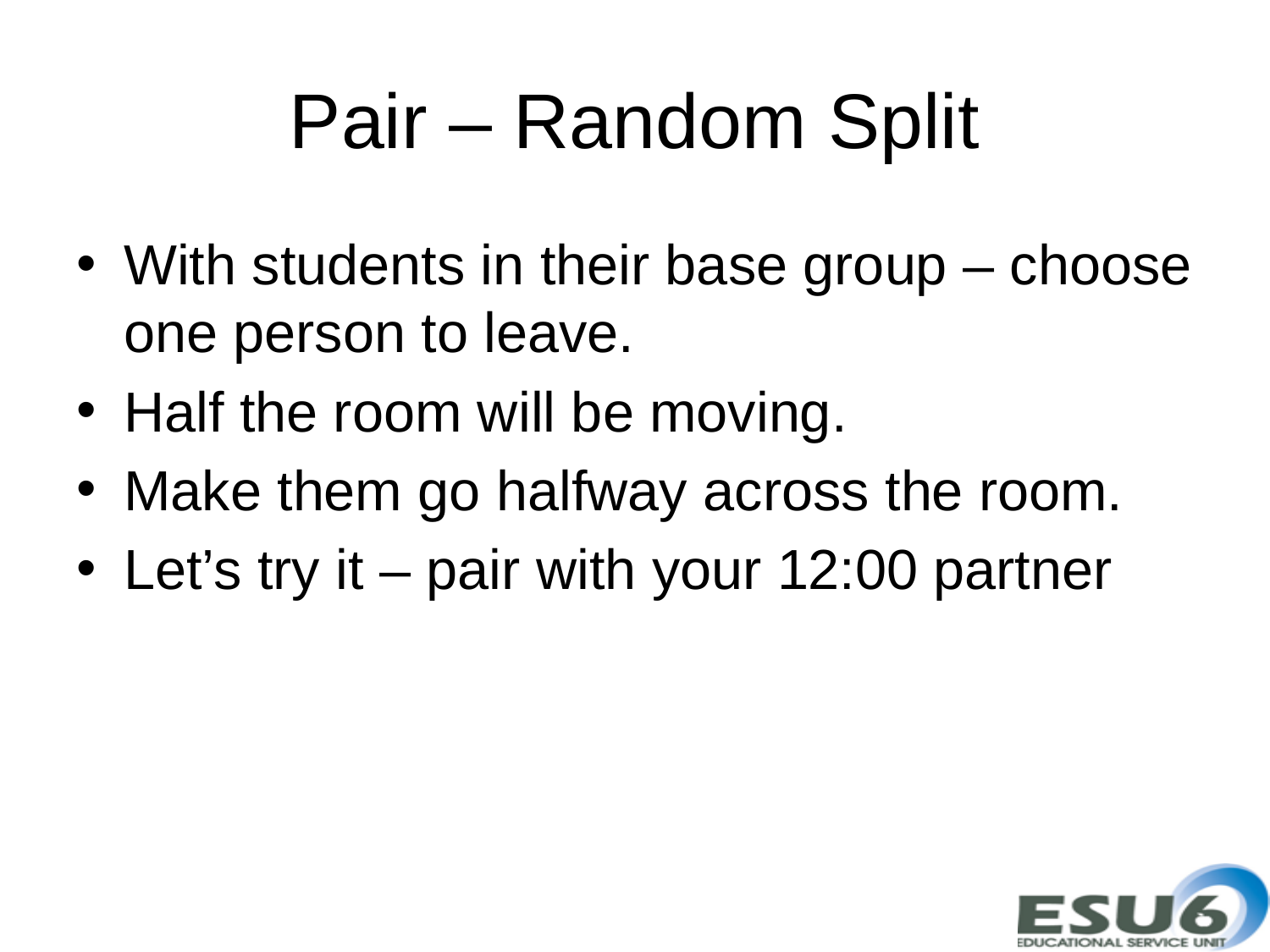

# Pair – Random Split
With students in their base group – choose one person to leave.
Half the room will be moving.
Make them go halfway across the room.
Let’s try it – pair with your 12:00 partner